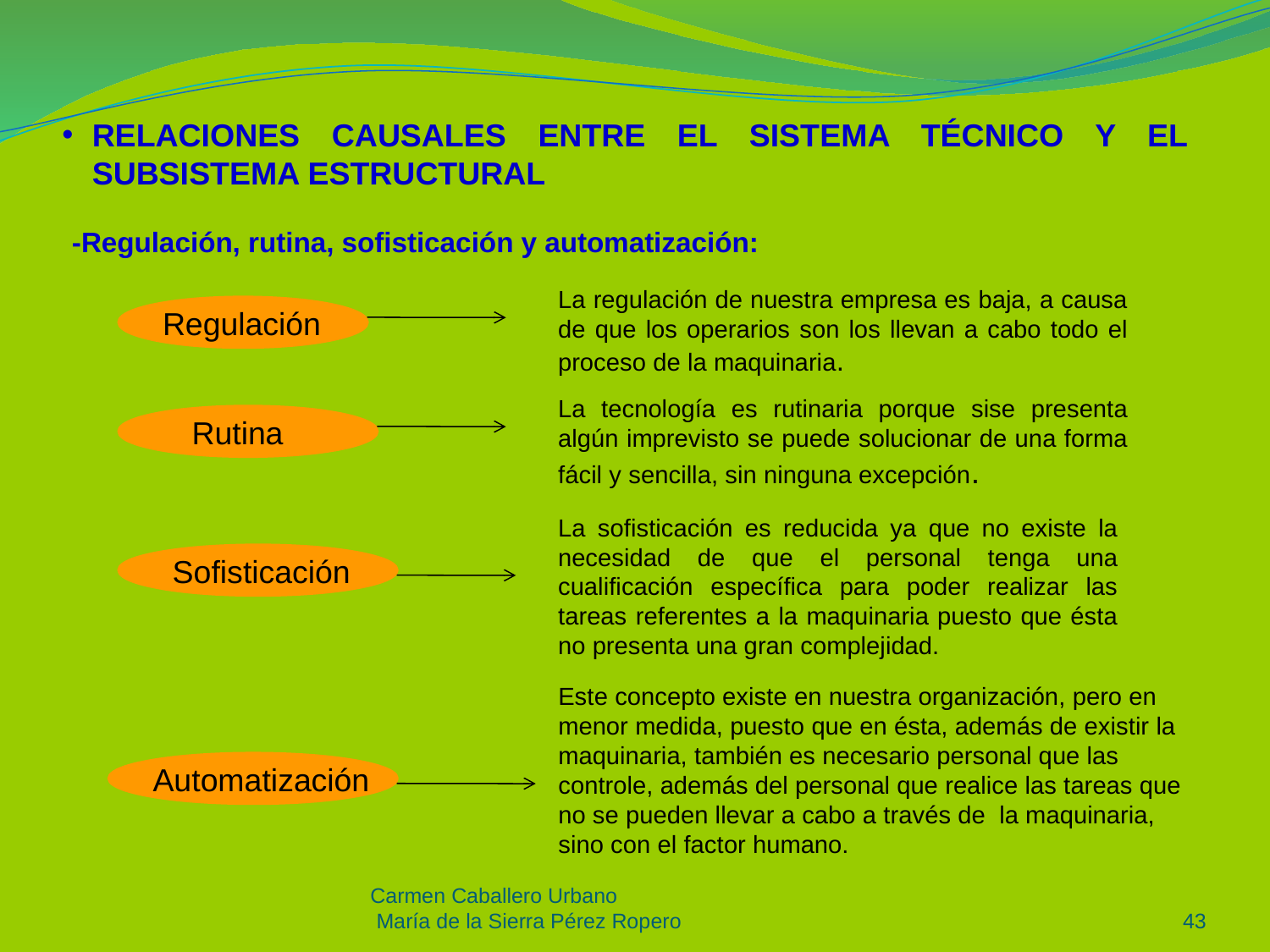

RELACIONES CAUSALES ENTRE EL SISTEMA TÉCNICO Y EL SUBSISTEMA ESTRUCTURAL
-Regulación, rutina, sofisticación y automatización:
La regulación de nuestra empresa es baja, a causa de que los operarios son los llevan a cabo todo el proceso de la maquinaria.

Regulación
La tecnología es rutinaria porque sise presenta algún imprevisto se puede solucionar de una forma fácil y sencilla, sin ninguna excepción.

Rutina
La sofisticación es reducida ya que no existe la necesidad de que el personal tenga una cualificación específica para poder realizar las tareas referentes a la maquinaria puesto que ésta no presenta una gran complejidad.

Sofisticación
Este concepto existe en nuestra organización, pero en menor medida, puesto que en ésta, además de existir la maquinaria, también es necesario personal que las controle, además del personal que realice las tareas que no se pueden llevar a cabo a través de  la maquinaria, sino con el factor humano.

Automatización
Carmen Caballero Urbano
 María de la Sierra Pérez Ropero
43